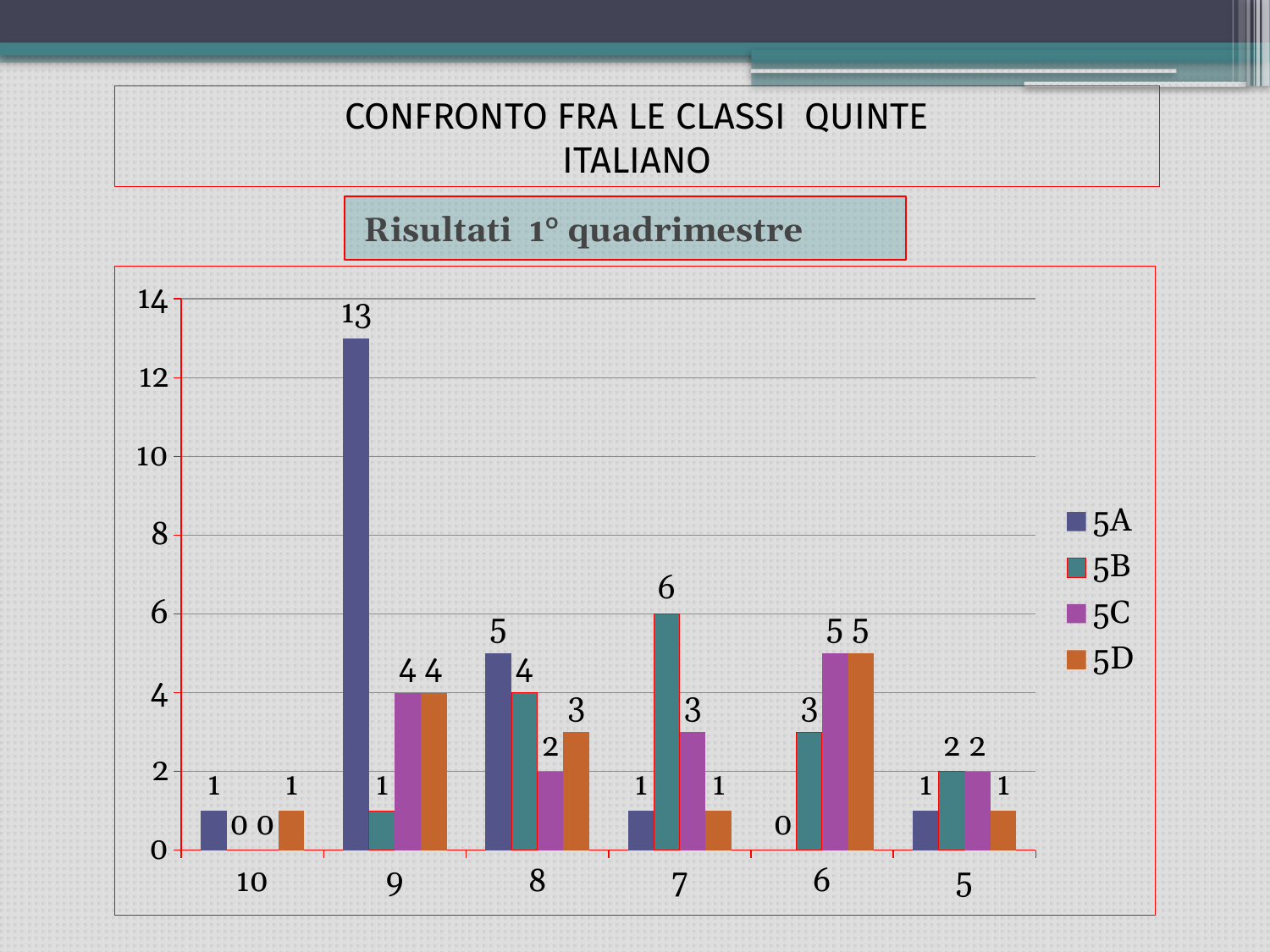

# CONFRONTO FRA LE CLASSI  QUINTE ITALIANO
Risultati  1° quadrimestre

### Chart

| Category | 5A | 5B | 5C | 5D |
|---|---|---|---|---|
| 10 | 1.0 | 0.0 | 0.0 | 1.0 |
| 9 | 13.0 | 1.0 | 4.0 | 4.0 |
| 8 | 5.0 | 4.0 | 2.0 | 3.0 |
| 7 | 1.0 | 6.0 | 3.0 | 1.0 |
| 6 | 0.0 | 3.0 | 5.0 | 5.0 |
| 5 | 1.0 | 2.0 | 2.0 | 1.0 |